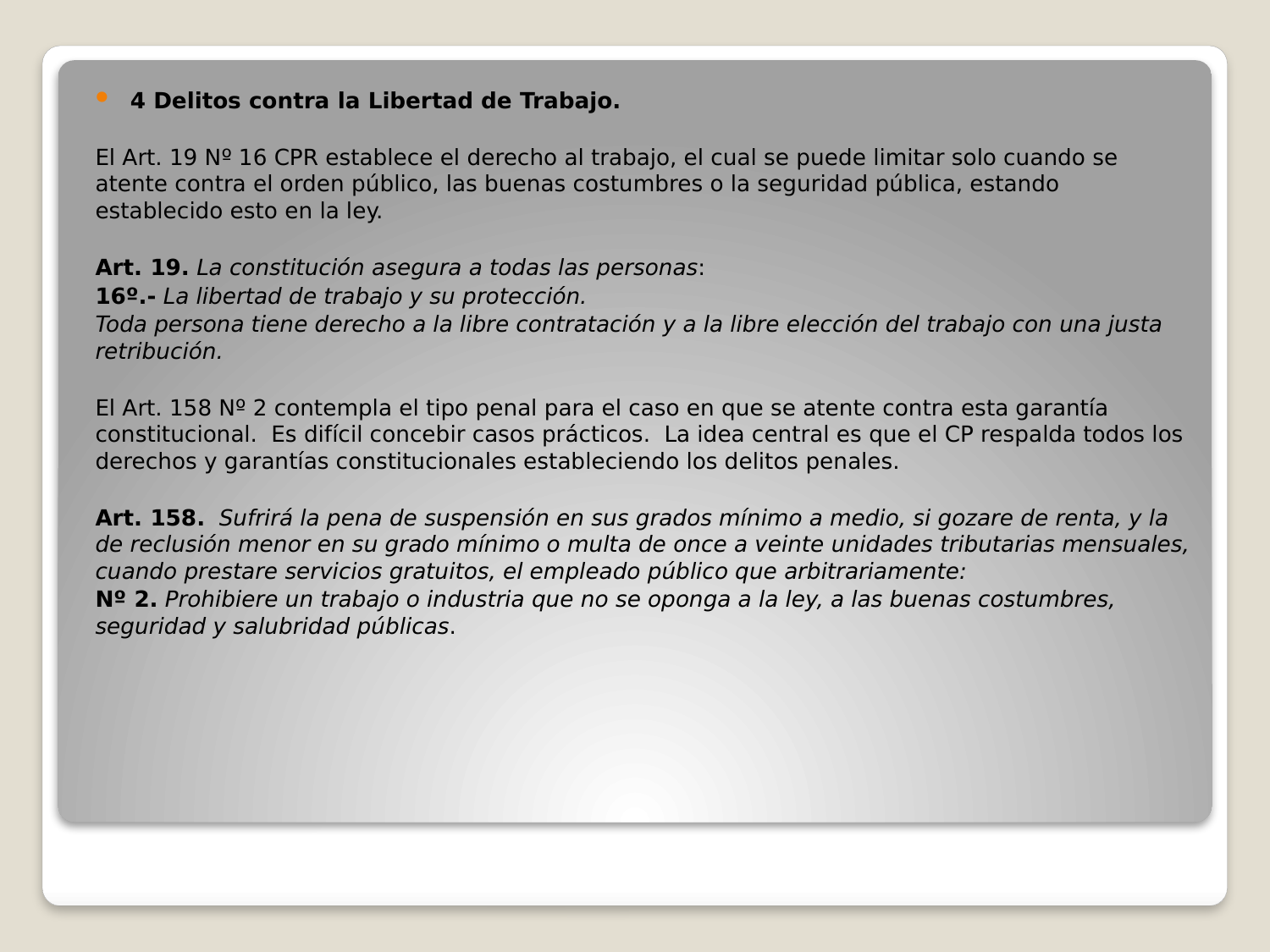

4 Delitos contra la Libertad de Trabajo.

El Art. 19 Nº 16 CPR establece el derecho al trabajo, el cual se puede limitar solo cuando se atente contra el orden público, las buenas costumbres o la seguridad pública, estando establecido esto en la ley.

Art. 19. La constitución asegura a todas las personas:
16º.- La libertad de trabajo y su protección.
Toda persona tiene derecho a la libre contratación y a la libre elección del trabajo con una justa retribución.

El Art. 158 Nº 2 contempla el tipo penal para el caso en que se atente contra esta garantía constitucional.  Es difícil concebir casos prácticos.  La idea central es que el CP respalda todos los derechos y garantías constitucionales estableciendo los delitos penales.

Art. 158.  Sufrirá la pena de suspensión en sus grados mínimo a medio, si gozare de renta, y la de reclusión menor en su grado mínimo o multa de once a veinte unidades tributarias mensuales, cuando prestare servicios gratuitos, el empleado público que arbitrariamente:
Nº 2. Prohibiere un trabajo o industria que no se oponga a la ley, a las buenas costumbres, seguridad y salubridad públicas.

#